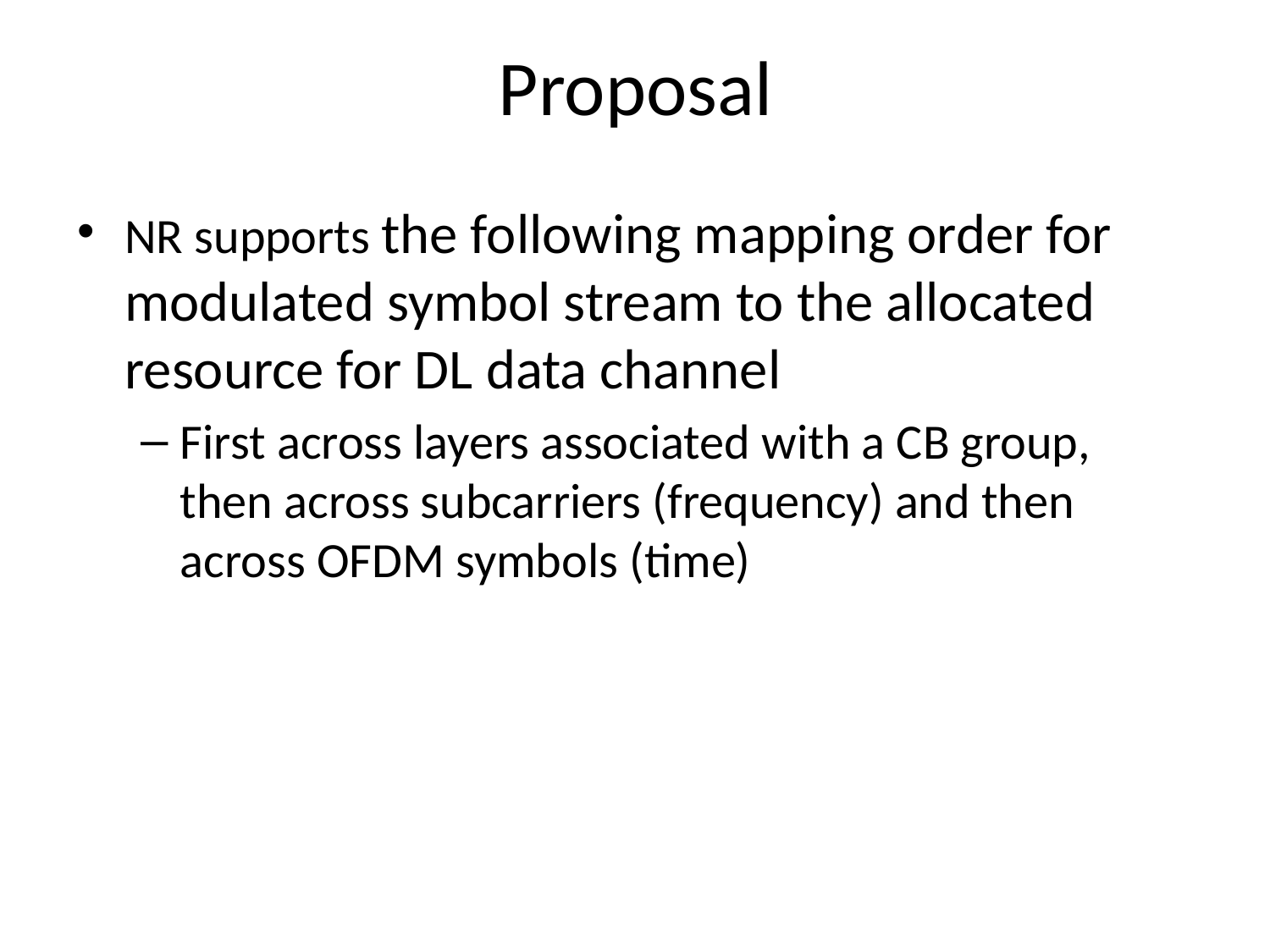

# Proposal
NR supports the following mapping order for modulated symbol stream to the allocated resource for DL data channel
First across layers associated with a CB group, then across subcarriers (frequency) and then across OFDM symbols (time)